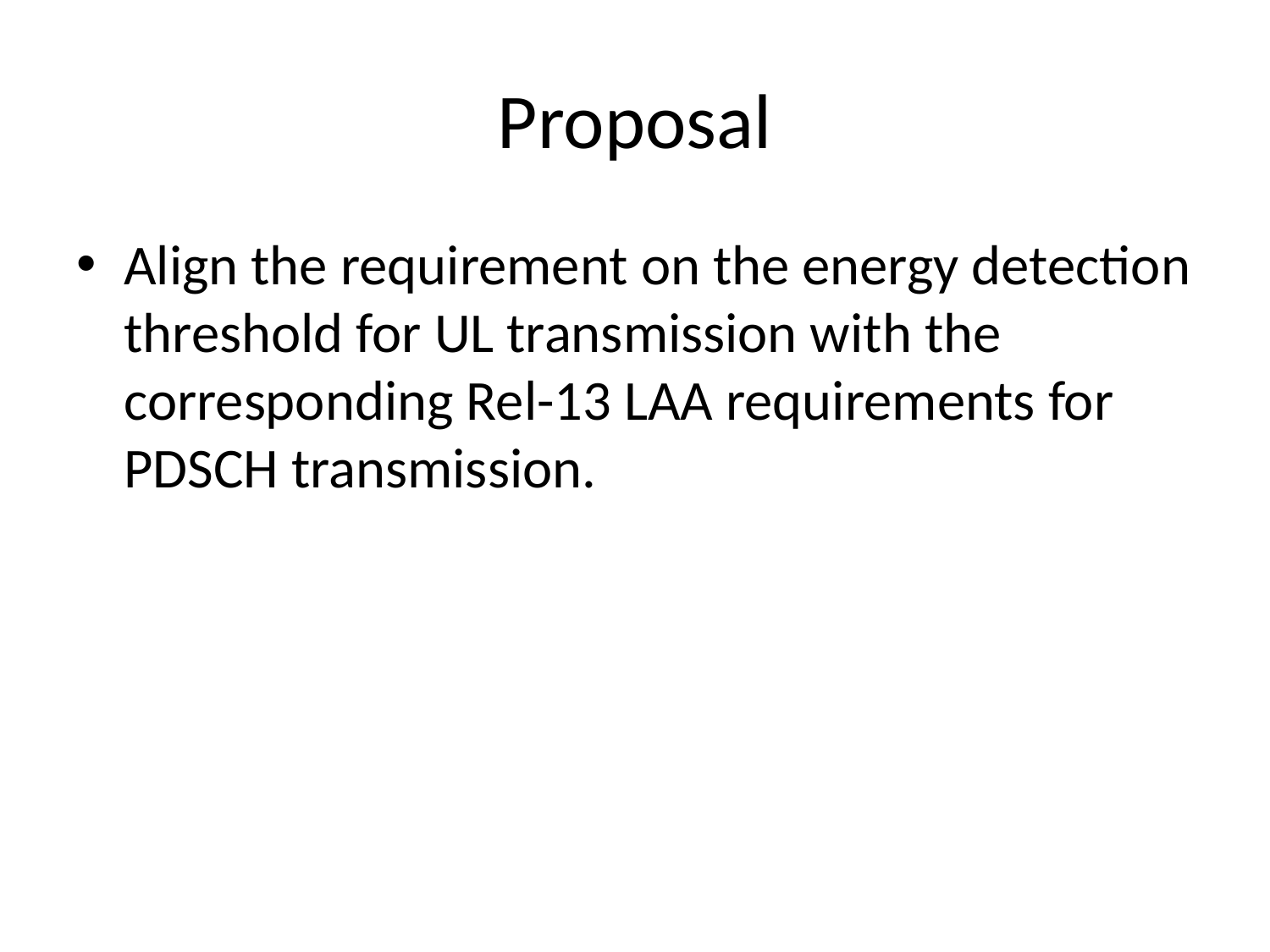

# Proposal
Align the requirement on the energy detection threshold for UL transmission with the corresponding Rel-13 LAA requirements for PDSCH transmission.